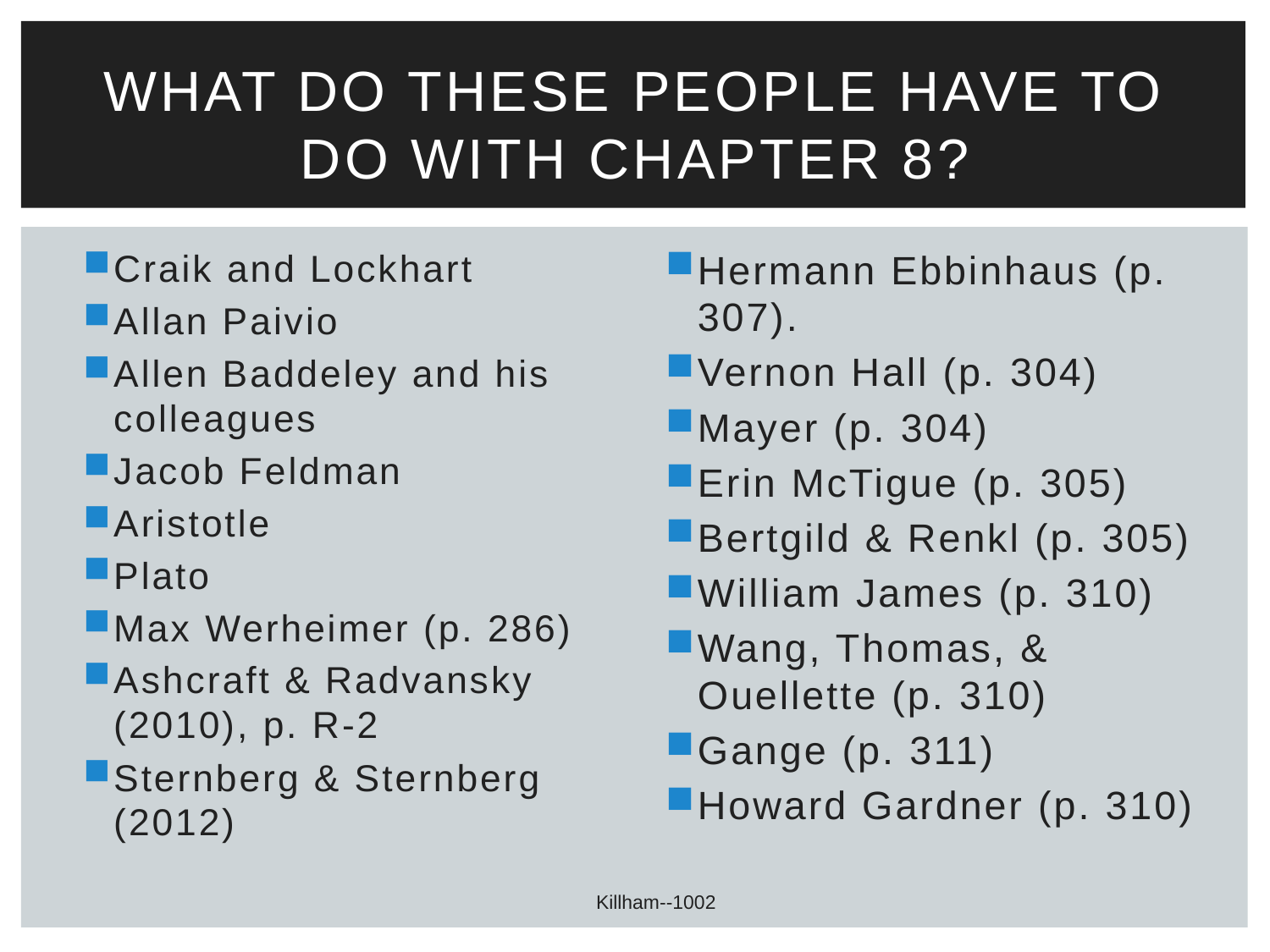

# What do these people have to do with chapter 8?
Craik and Lockhart
Allan Paivio
Allen Baddeley and his colleagues
Jacob Feldman
Aristotle
Plato
Max Werheimer (p. 286)
Ashcraft & Radvansky (2010), p. R-2
Sternberg & Sternberg (2012)

Hermann Ebbinhaus (p. 307).
Vernon Hall (p. 304)
Mayer (p. 304)
Erin McTigue (p. 305)
Bertgild & Renkl (p. 305)
William James (p. 310)
Wang, Thomas, & Ouellette (p. 310)
Gange (p. 311)
Howard Gardner (p. 310)

Killham--1002